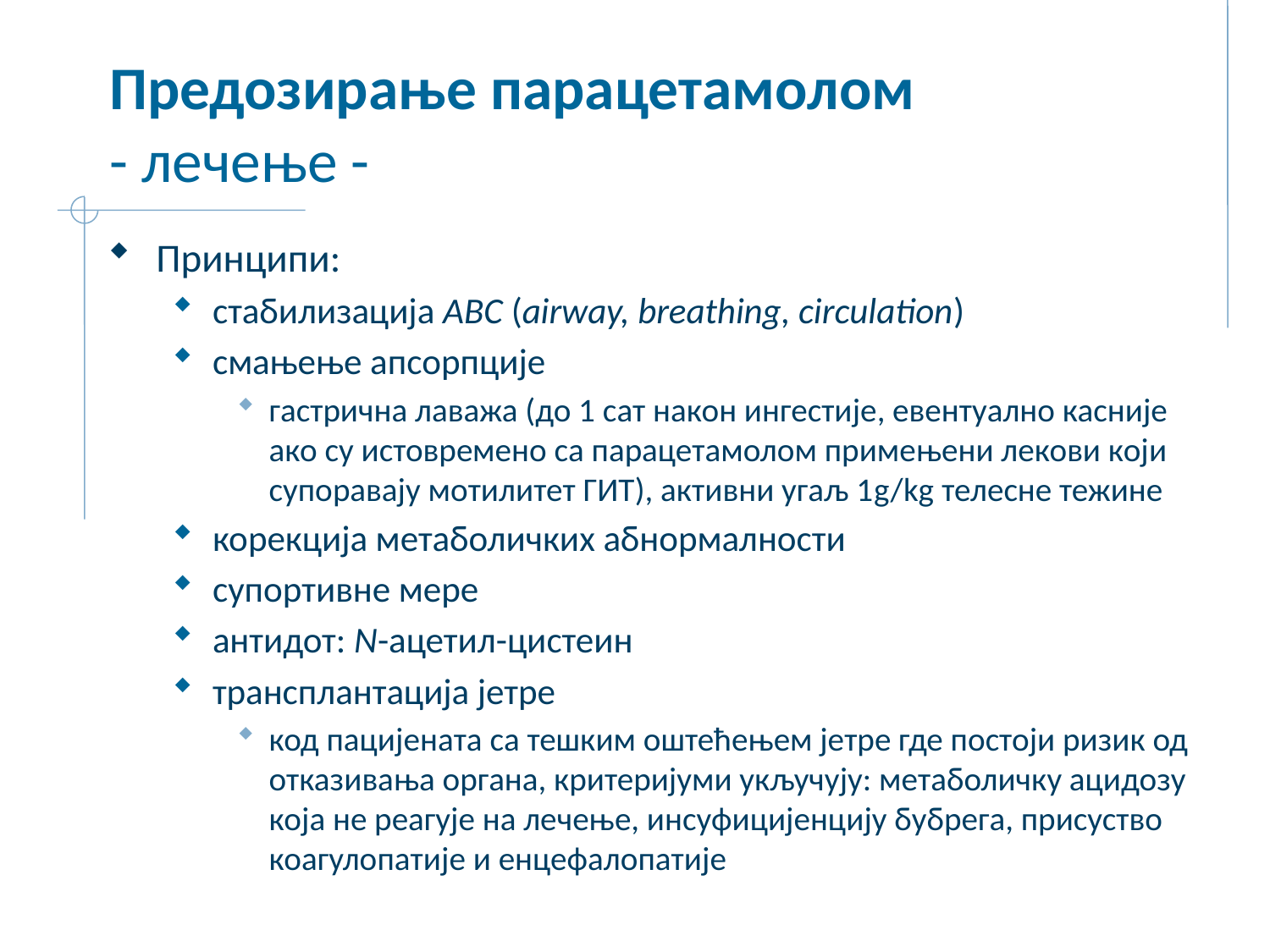

# Предозирање парацетамолом - лечење -
Принципи:
стабилизација АBC (airway, breathing, circulation)
смањење апсорпције
гастрична лаважа (до 1 сат након ингестије, евентуално касније ако су истовремено са парацетамолом примењени лекови који супоравају мотилитет ГИТ), активни угаљ 1g/kg телесне тежине
корекција метаболичких абнормалности
супортивне мере
антидот: N-ацетил-цистеин
трансплантација јетре
код пацијената са тешким оштећењем јетре где постоји ризик од отказивања органа, критеријуми укључују: метаболичку ацидозу која не реагује на лечење, инсуфицијенцију бубрега, присуство коагулопатије и енцефалопатије